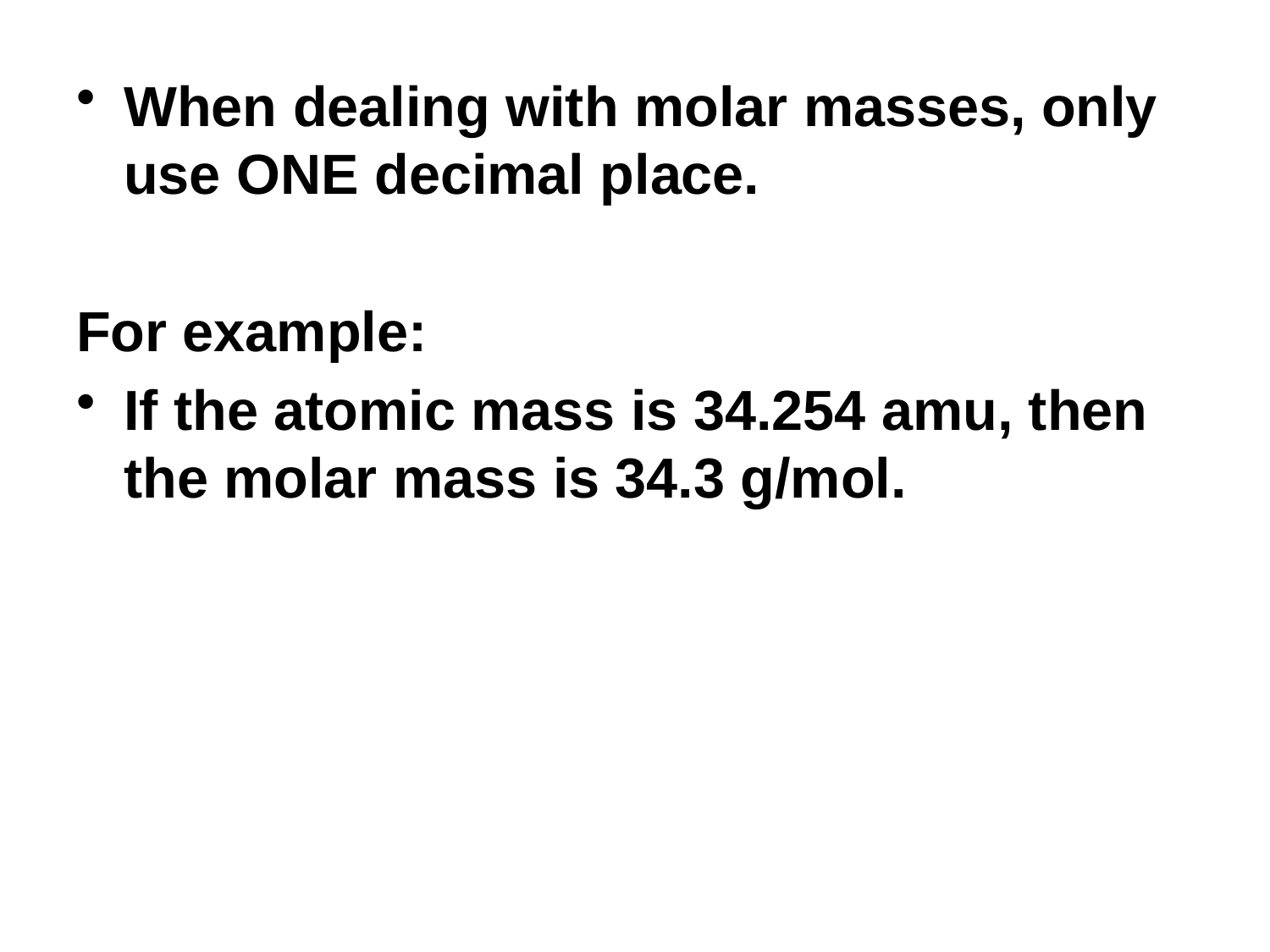

When dealing with molar masses, only use ONE decimal place.

For example:
If the atomic mass is 34.254 amu, then the molar mass is 34.3 g/mol.